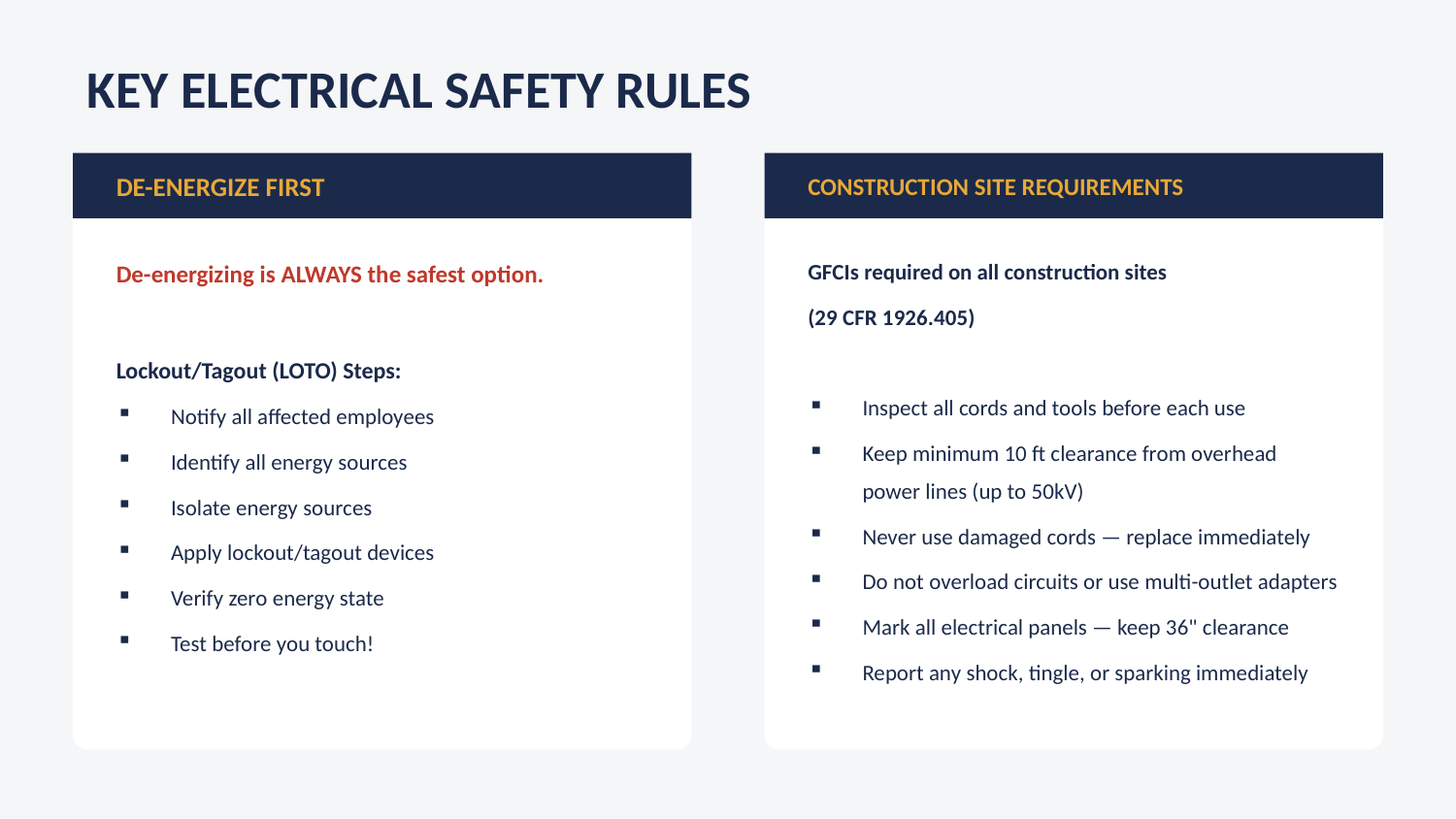

KEY ELECTRICAL SAFETY RULES

DE-ENERGIZE FIRST

CONSTRUCTION SITE REQUIREMENTS
De-energizing is ALWAYS the safest option.

Lockout/Tagout (LOTO) Steps:
Notify all affected employees
Identify all energy sources
Isolate energy sources
Apply lockout/tagout devices
Verify zero energy state
Test before you touch!
GFCIs required on all construction sites
(29 CFR 1926.405)

Inspect all cords and tools before each use
Keep minimum 10 ft clearance from overhead power lines (up to 50kV)
Never use damaged cords — replace immediately
Do not overload circuits or use multi-outlet adapters
Mark all electrical panels — keep 36" clearance
Report any shock, tingle, or sparking immediately